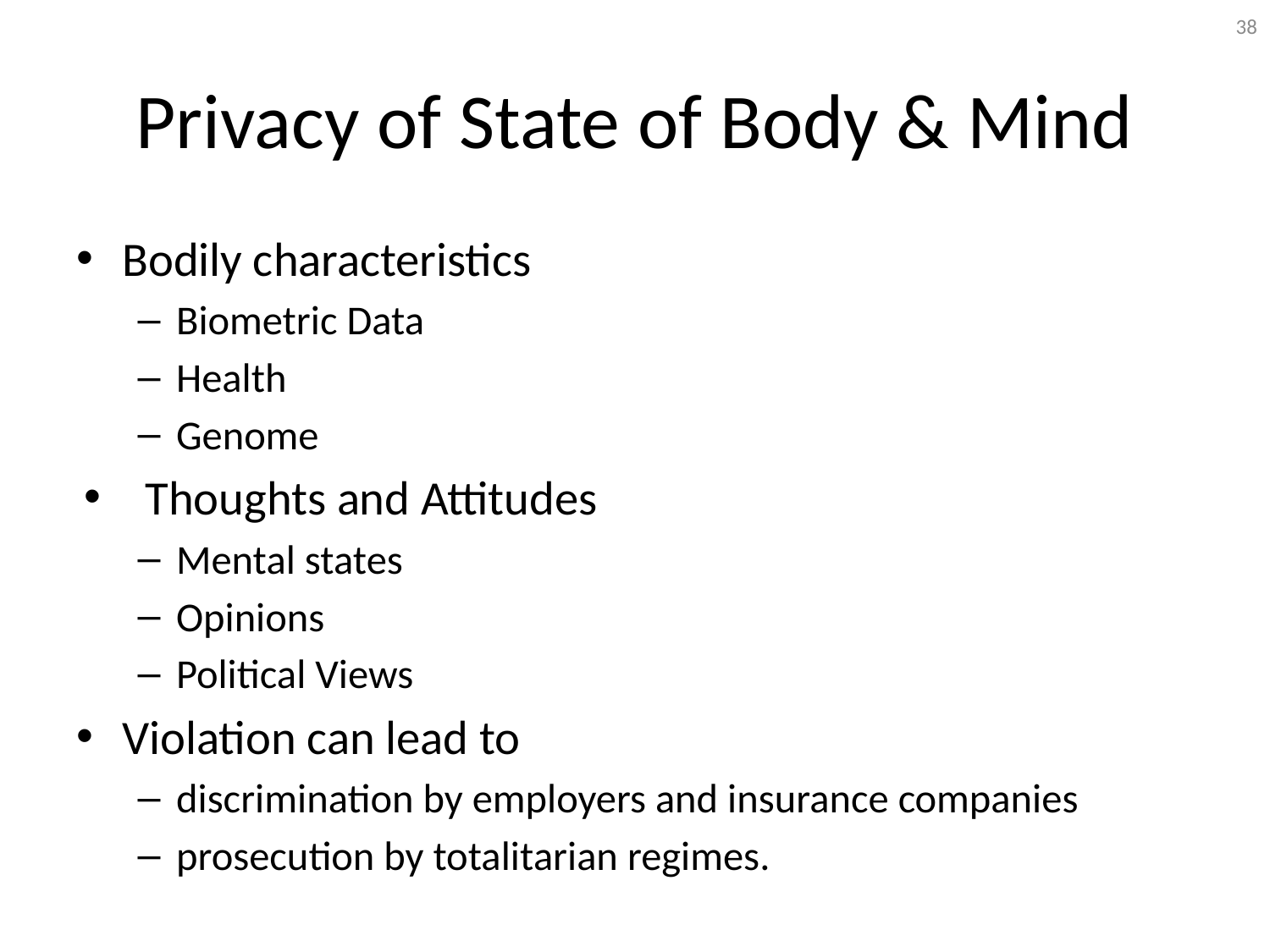

38
# Privacy of State of Body & Mind
Bodily characteristics
Biometric Data
Health
Genome
Thoughts and Attitudes
Mental states
Opinions
Political Views
Violation can lead to
discrimination by employers and insurance companies
prosecution by totalitarian regimes.